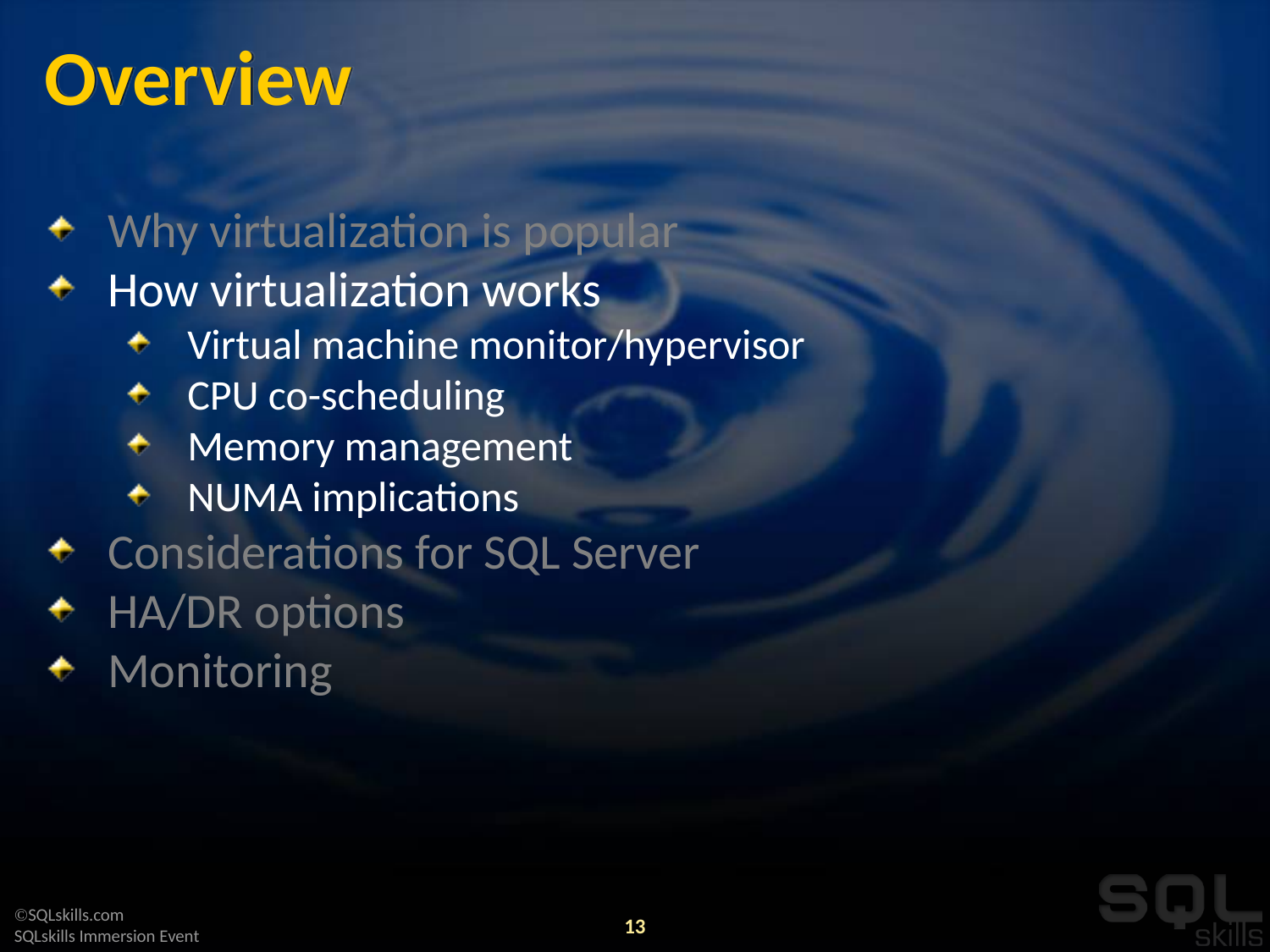

# Overview
Why virtualization is popular
How virtualization works
Virtual machine monitor/hypervisor
CPU co-scheduling
Memory management
NUMA implications
Considerations for SQL Server
HA/DR options
Monitoring

13